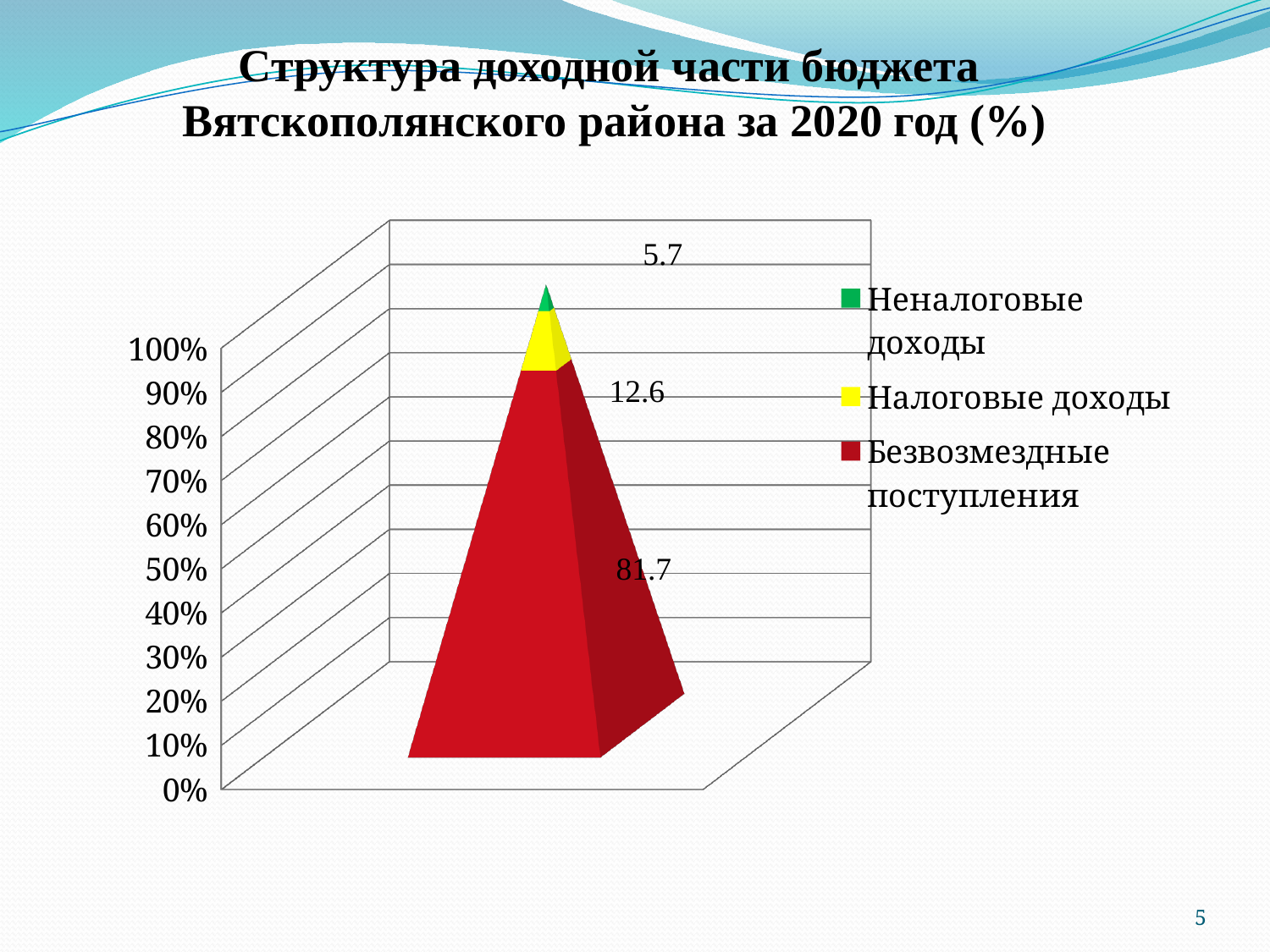

# Структура доходной части бюджета Вятскополянского района за 2020 год (%)

[unsupported chart]

5